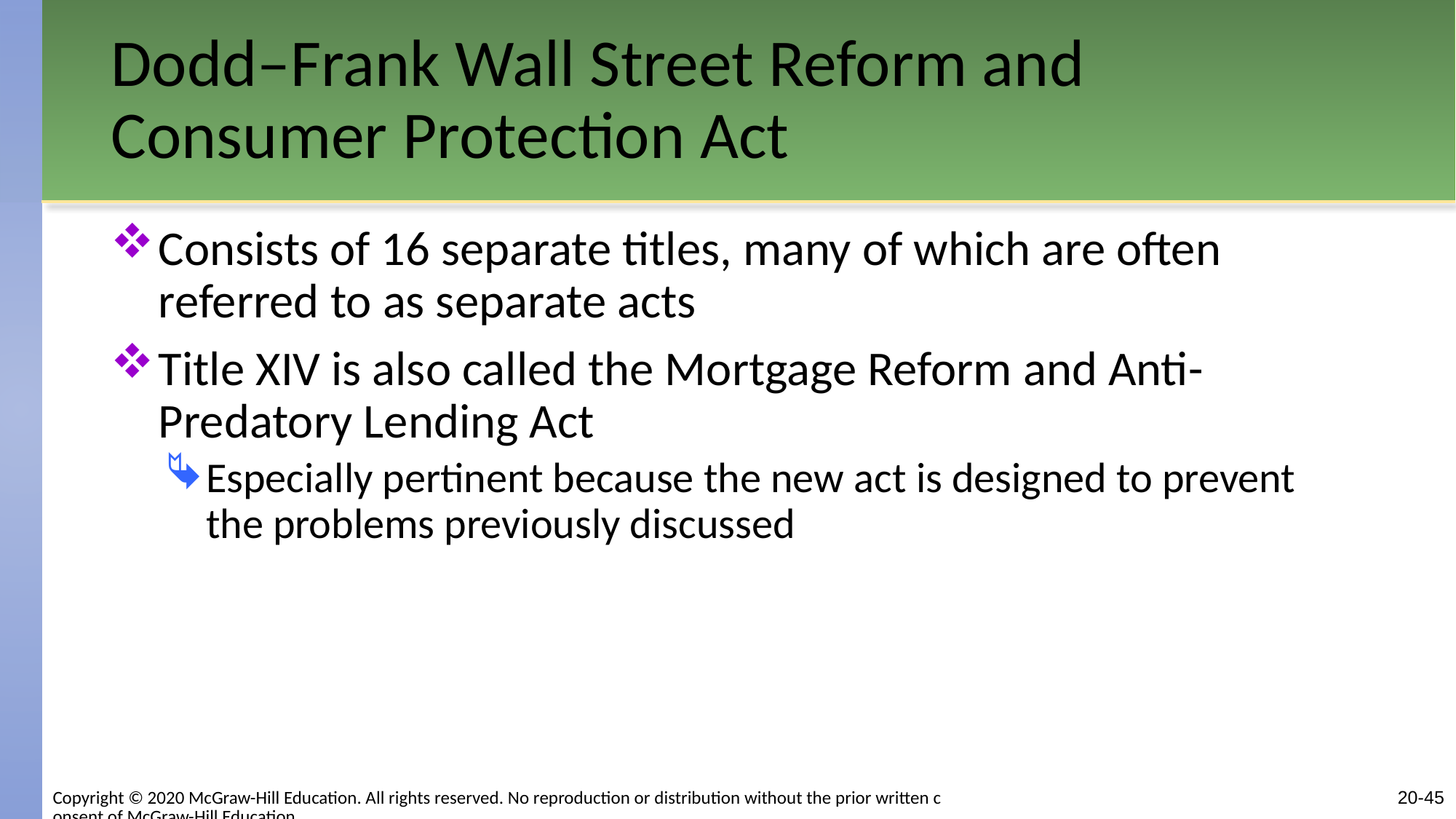

# Dodd–Frank Wall Street Reform and Consumer Protection Act
Consists of 16 separate titles, many of which are often referred to as separate acts
Title XIV is also called the Mortgage Reform and Anti-Predatory Lending Act
Especially pertinent because the new act is designed to prevent the problems previously discussed
Copyright © 2020 McGraw-Hill Education. All rights reserved. No reproduction or distribution without the prior written consent of McGraw-Hill Education.
20-45